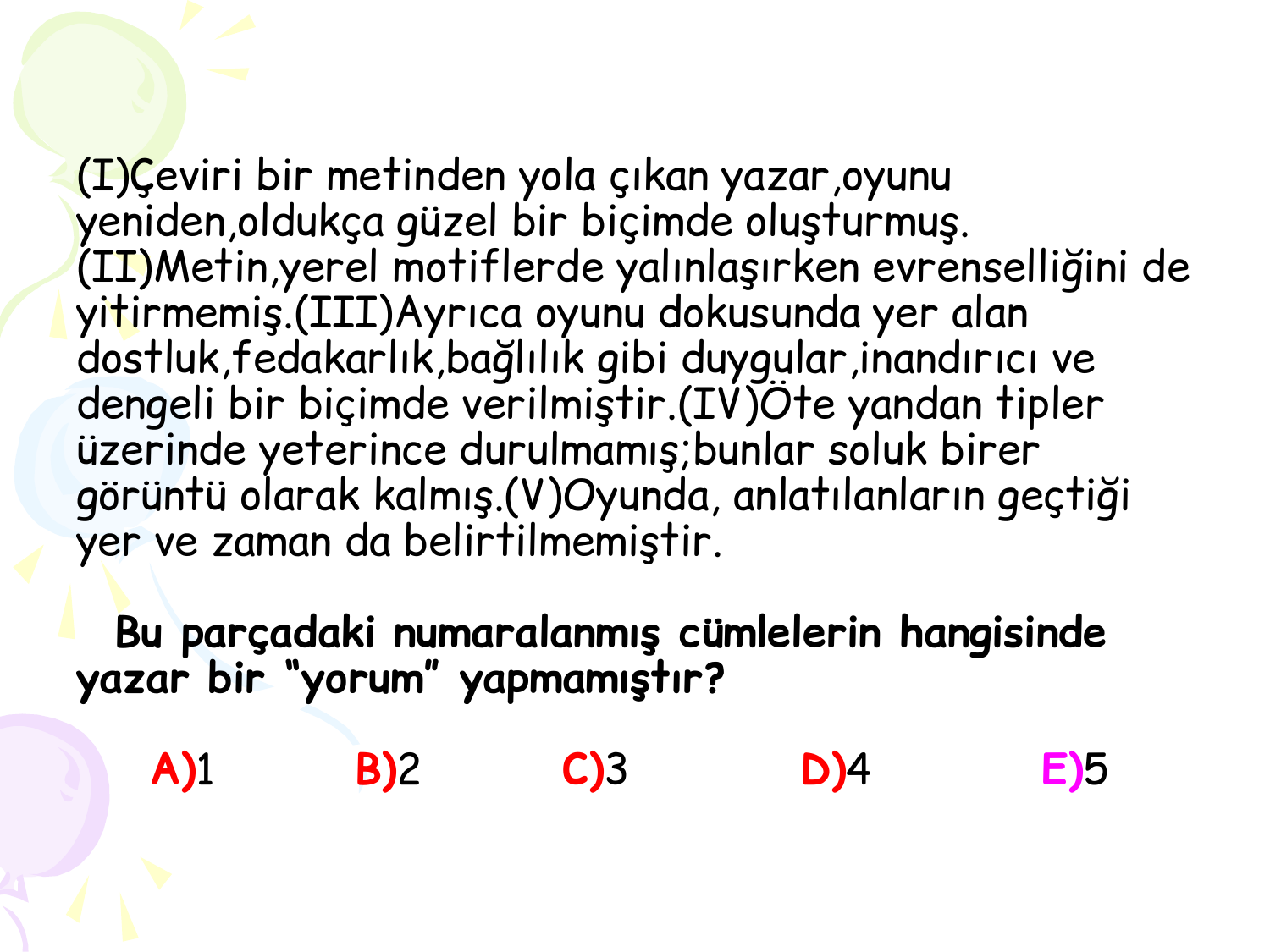

# (I)Çeviri bir metinden yola çıkan yazar,oyunu yeniden,oldukça güzel bir biçimde oluşturmuş. (II)Metin,yerel motiflerde yalınlaşırken evrenselliğini de yitirmemiş.(III)Ayrıca oyunu dokusunda yer alan dostluk,fedakarlık,bağlılık gibi duygular,inandırıcı ve dengeli bir biçimde verilmiştir.(IV)Öte yandan tipler üzerinde yeterince durulmamış;bunlar soluk birer görüntü olarak kalmış.(V)Oyunda, anlatılanların geçtiği yer ve zaman da belirtilmemiştir. Bu parçadaki numaralanmış cümlelerin hangisinde yazar bir “yorum” yapmamıştır? A)1           B)2           C)3	       D)4	      E)5